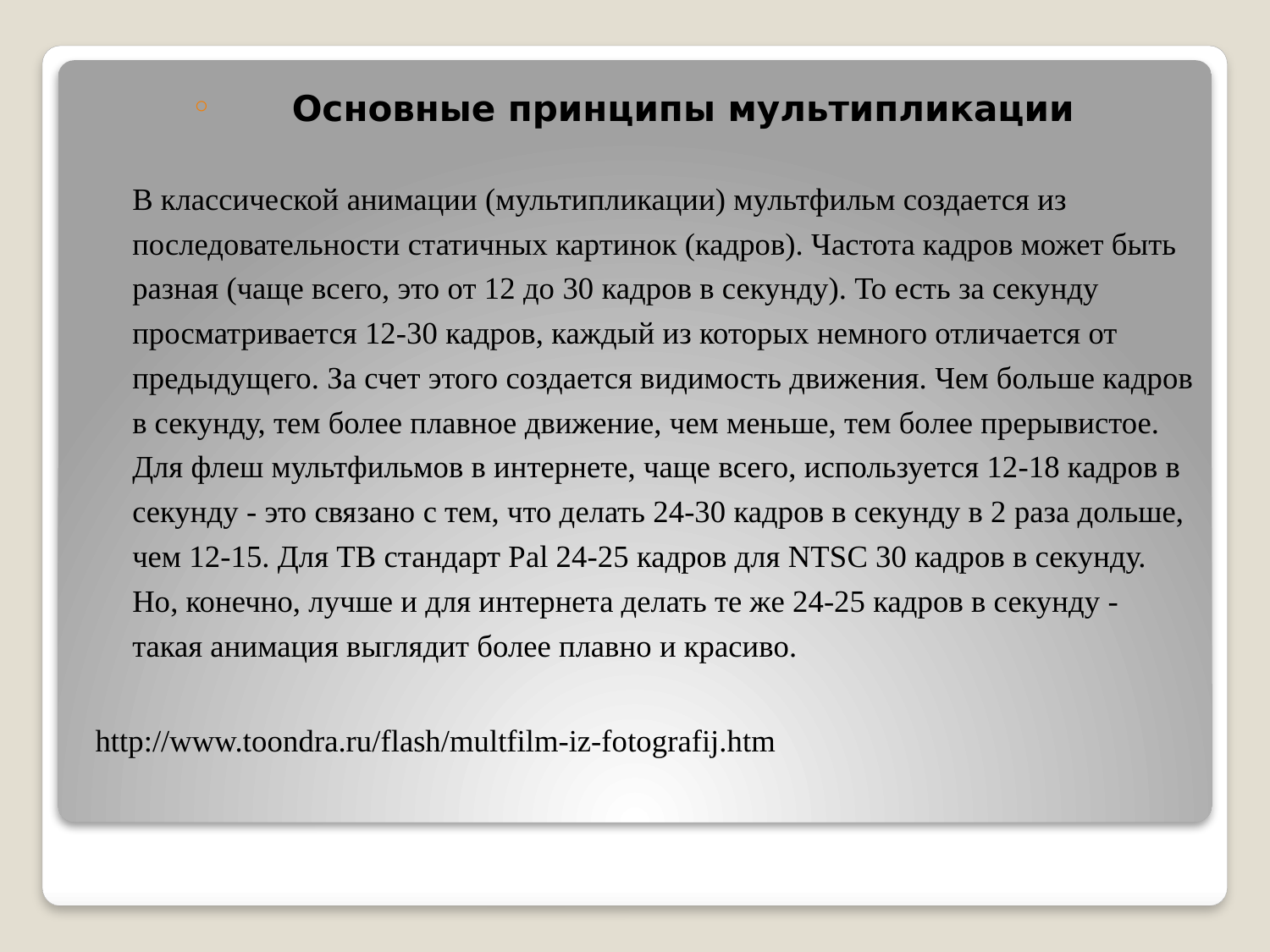

Основные принципы мультипликации

		В классической анимации (мультипликации) мультфильм создается из последовательности статичных картинок (кадров). Частота кадров может быть разная (чаще всего, это от 12 до 30 кадров в секунду). То есть за секунду просматривается 12-30 кадров, каждый из которых немного отличается от предыдущего. За счет этого создается видимость движения. Чем больше кадров в секунду, тем более плавное движение, чем меньше, тем более прерывистое. Для флеш мультфильмов в интернете, чаще всего, используется 12-18 кадров в секунду - это связано с тем, что делать 24-30 кадров в секунду в 2 раза дольше, чем 12-15. Для ТВ стандарт Pal 24-25 кадров для NTSC 30 кадров в секунду. Но, конечно, лучше и для интернета делать те же 24-25 кадров в секунду - такая анимация выглядит более плавно и красиво.

http://www.toondra.ru/flash/multfilm-iz-fotografij.htm